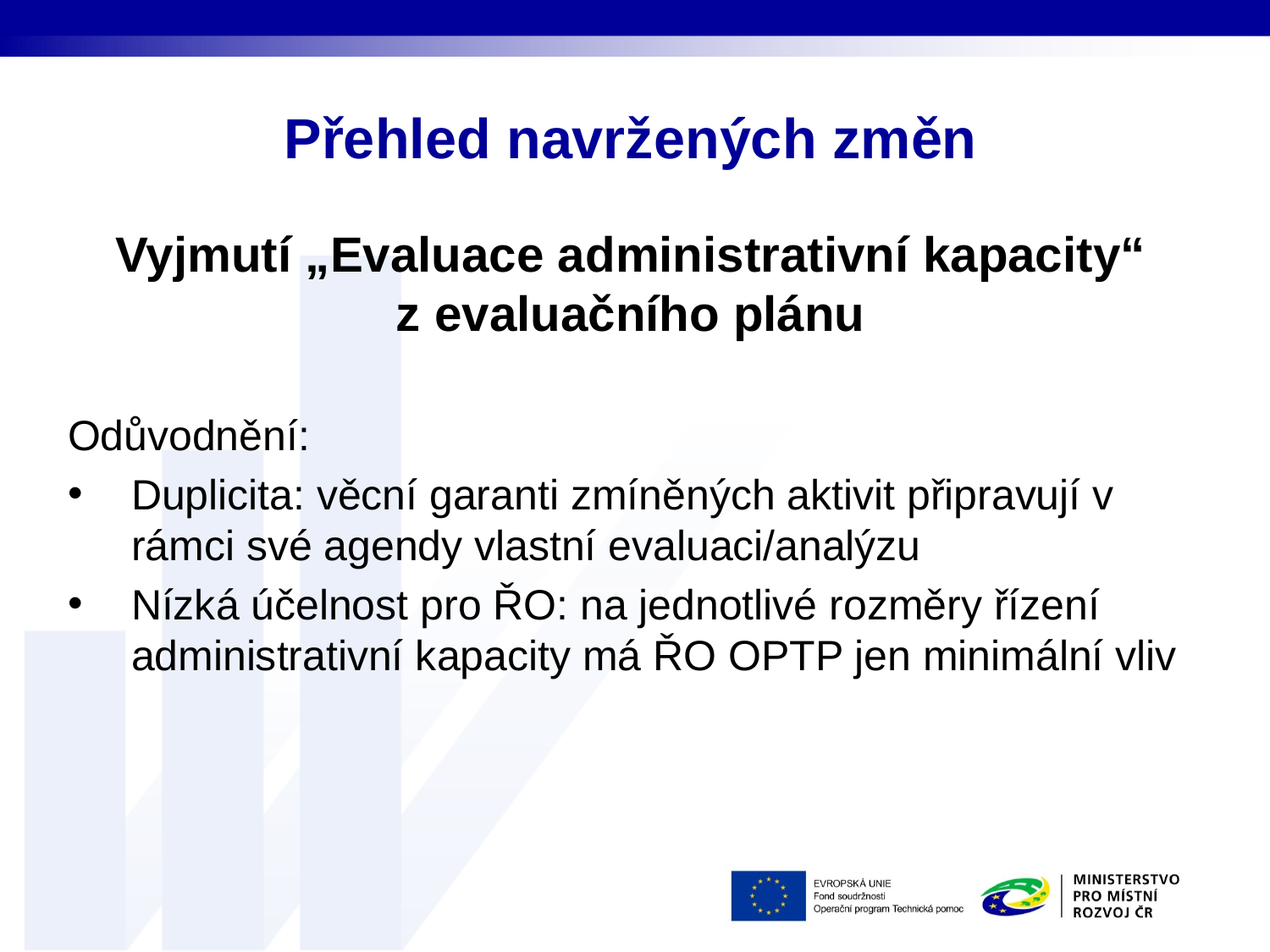

# Přehled navržených změn
Vyjmutí „Evaluace administrativní kapacity“ z evaluačního plánu

Odůvodnění:
Duplicita: věcní garanti zmíněných aktivit připravují v rámci své agendy vlastní evaluaci/analýzu
Nízká účelnost pro ŘO: na jednotlivé rozměry řízení administrativní kapacity má ŘO OPTP jen minimální vliv